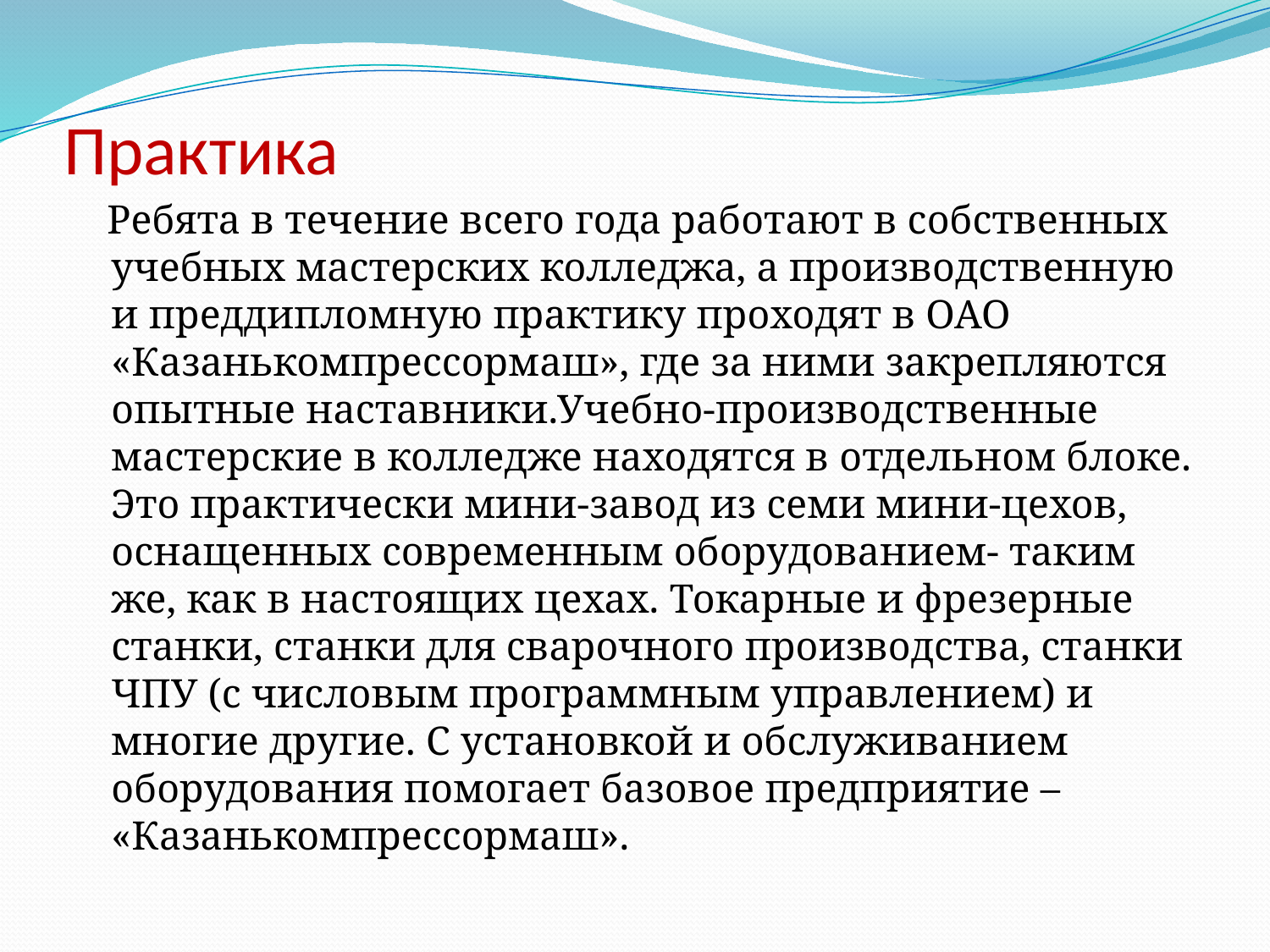

# Практика
   Ребята в течение всего года работают в собственных учебных мастерских колледжа, а производственную  и преддипломную практику проходят в ОАО «Казанькомпрессормаш», где за ними закрепляются опытные наставники.Учебно-производственные мастерские в колледже находятся в отдельном блоке. Это практически мини-завод из семи мини-цехов, оснащенных современным оборудованием- таким же, как в настоящих цехах. Токарные и фрезерные станки, станки для сварочного производства, станки ЧПУ (с числовым программным управлением) и многие другие. С установкой и обслуживанием оборудования помогает базовое предприятие – «Казанькомпрессормаш».